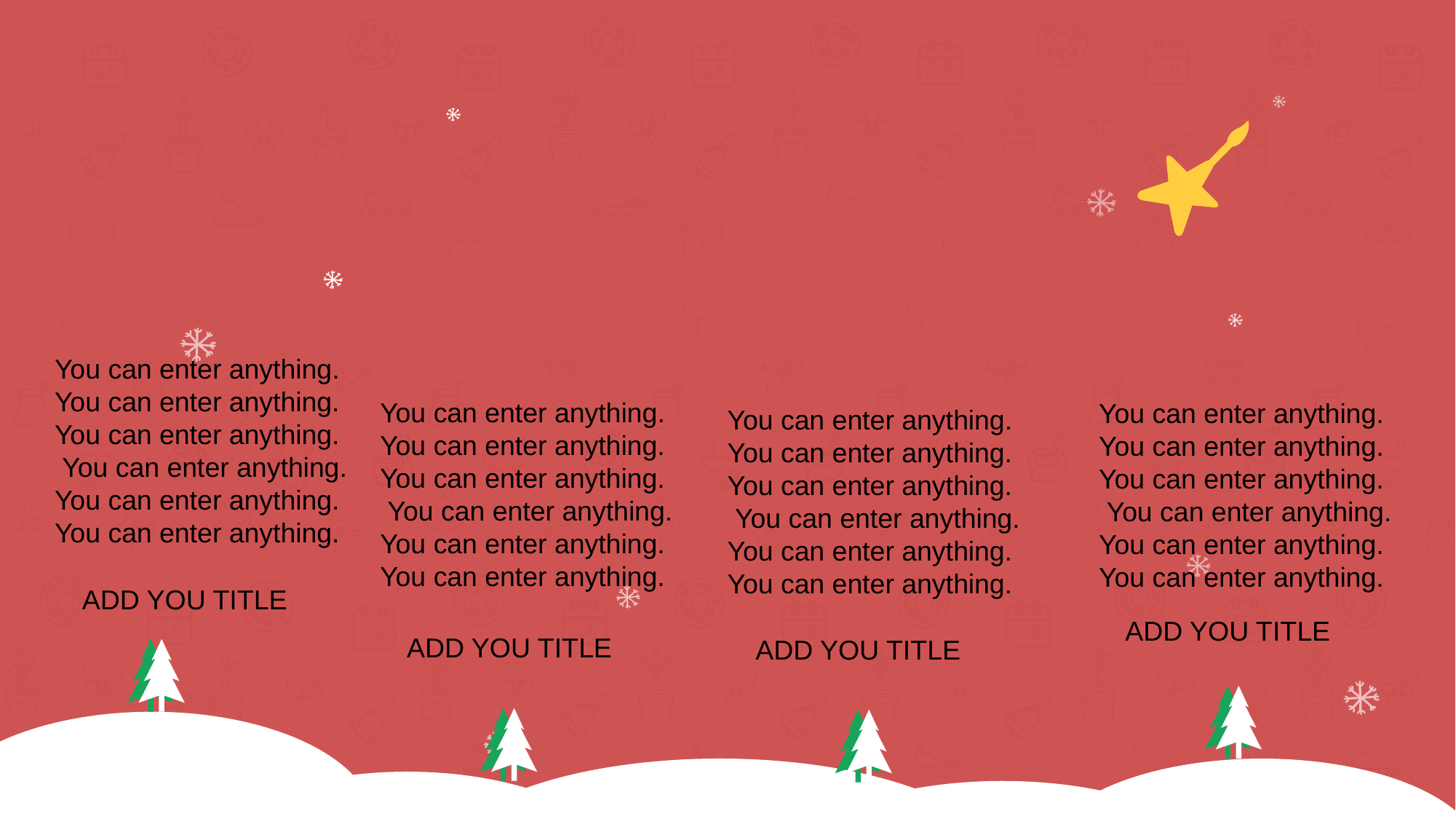

You can enter anything.
You can enter anything.
You can enter anything.
 You can enter anything.
You can enter anything.
You can enter anything.

You can enter anything.
You can enter anything.
You can enter anything.
 You can enter anything.
You can enter anything.
You can enter anything.

You can enter anything.
You can enter anything.
You can enter anything.
 You can enter anything.
You can enter anything.
You can enter anything.

You can enter anything.
You can enter anything.
You can enter anything.
 You can enter anything.
You can enter anything.
You can enter anything.

ADD YOU TITLE
ADD YOU TITLE
ADD YOU TITLE
ADD YOU TITLE